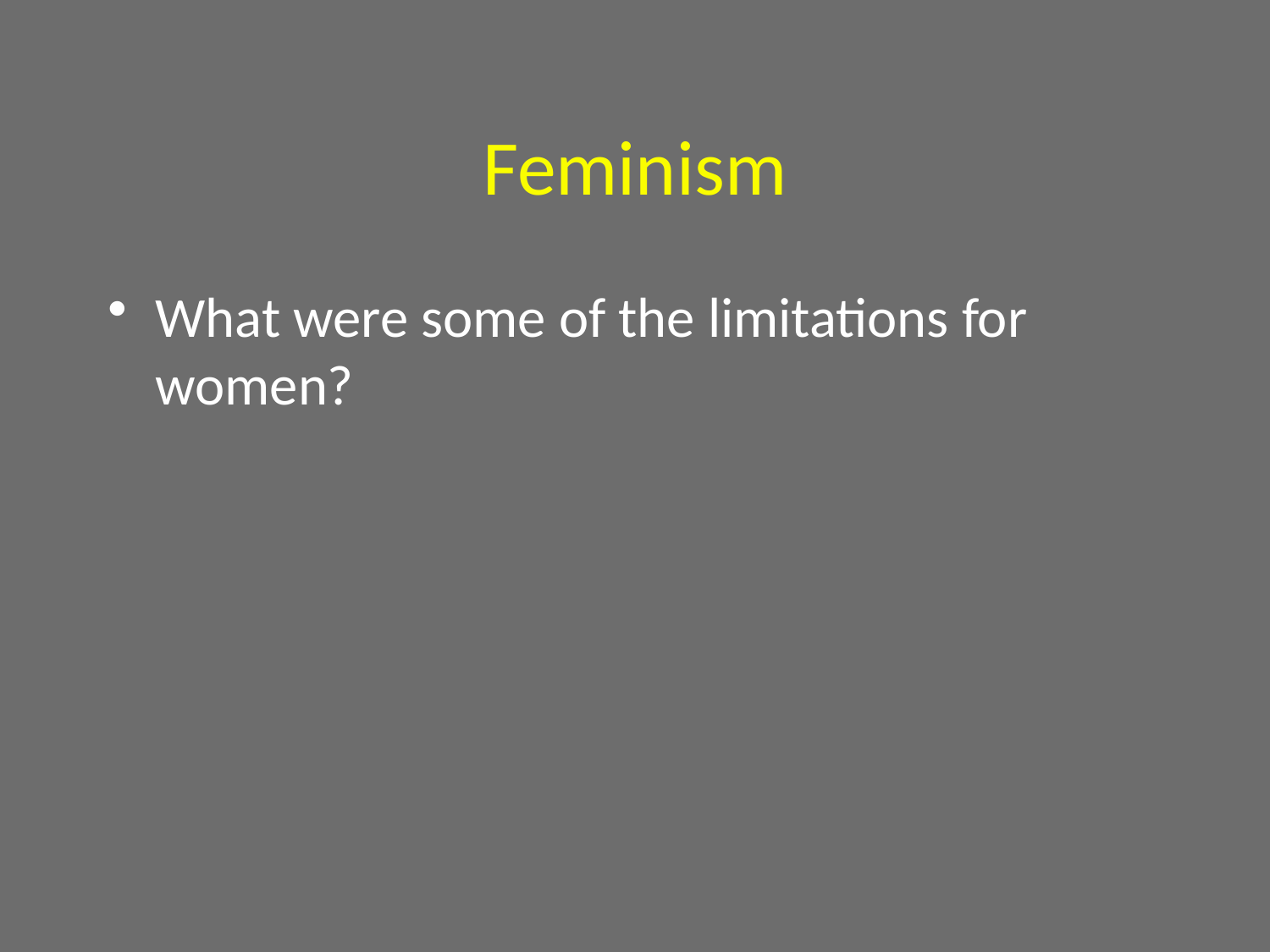

# Feminism
What were some of the limitations for women?